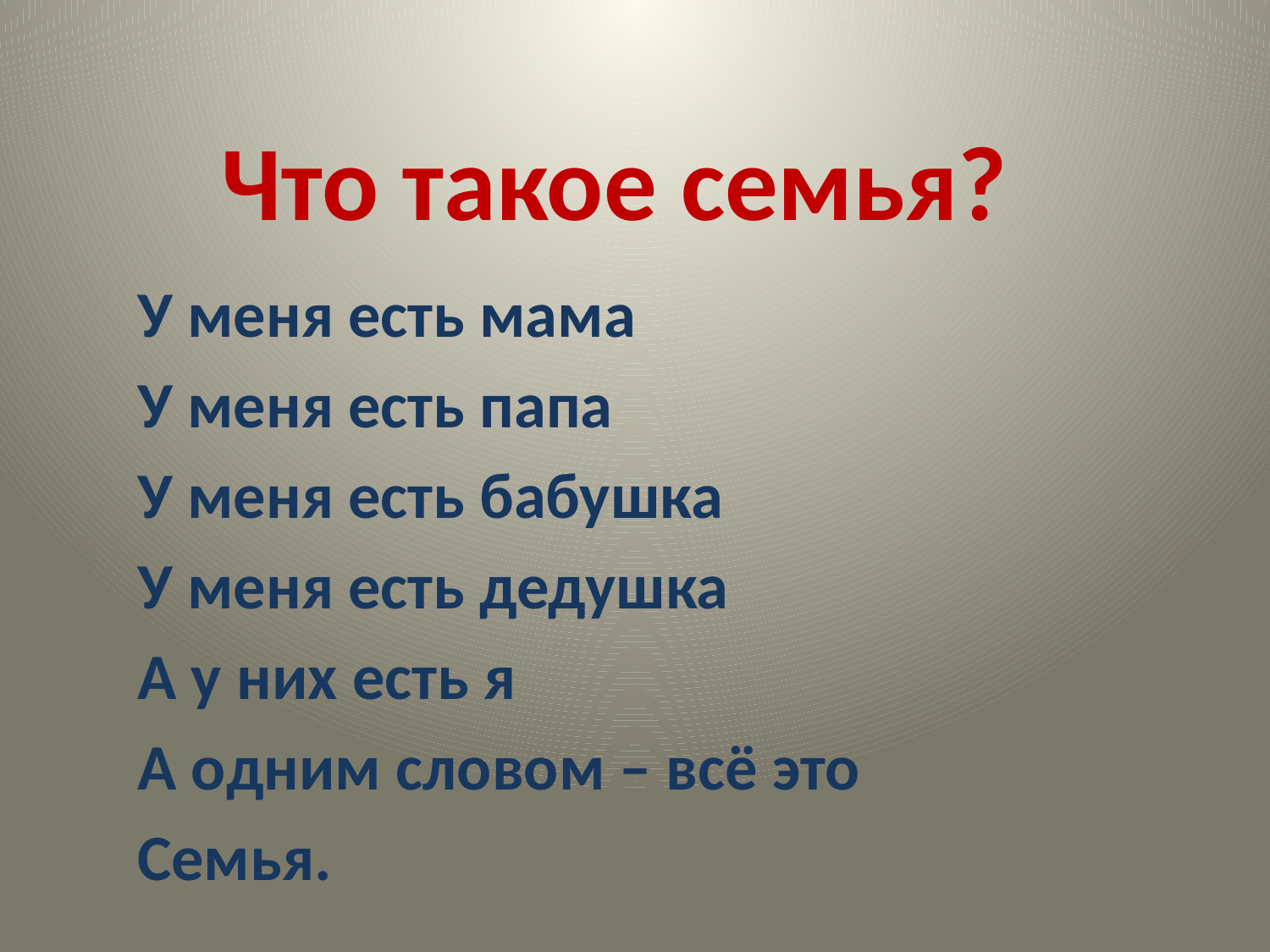

# Что такое семья?
У меня есть мама
У меня есть папа
У меня есть бабушка
У меня есть дедушка
А у них есть я
А одним словом – всё это
Семья.